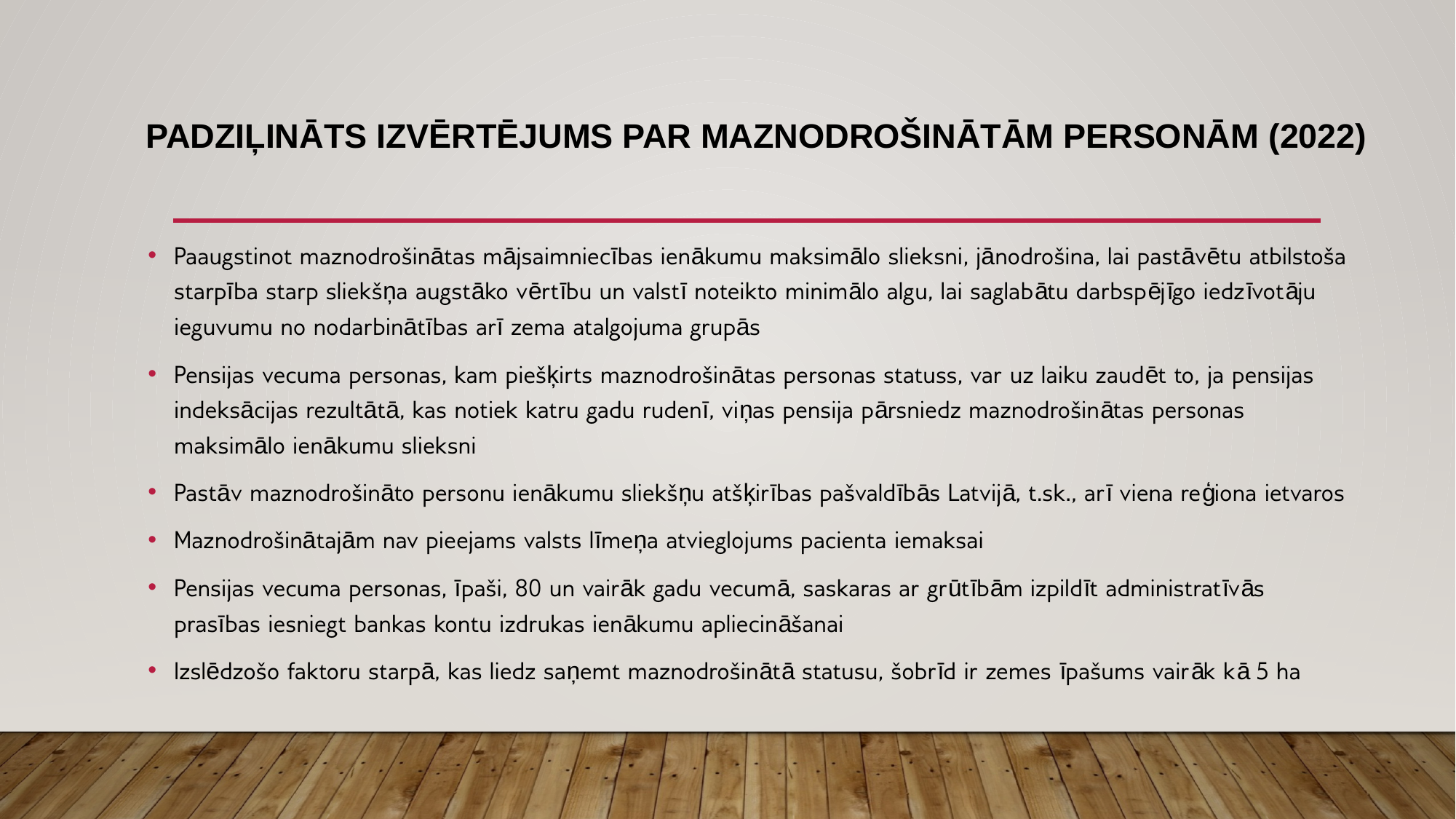

# padziļināts izvērtējums par maznodrošinātām personām (2022)
Paaugstinot maznodrošinātas mājsaimniecības ienākumu maksimālo slieksni, jānodrošina, lai pastāvētu atbilstoša starpība starp sliekšņa augstāko vērtību un valstī noteikto minimālo algu, lai saglabātu darbspējīgo iedzīvotāju ieguvumu no nodarbinātības arī zema atalgojuma grupās
Pensijas vecuma personas, kam piešķirts maznodrošinātas personas statuss, var uz laiku zaudēt to, ja pensijas indeksācijas rezultātā, kas notiek katru gadu rudenī, viņas pensija pārsniedz maznodrošinātas personas maksimālo ienākumu slieksni
Pastāv maznodrošināto personu ienākumu sliekšņu atšķirības pašvaldībās Latvijā, t.sk., arī viena reģiona ietvaros
Maznodrošinātajām nav pieejams valsts līmeņa atvieglojums pacienta iemaksai
Pensijas vecuma personas, īpaši, 80 un vairāk gadu vecumā, saskaras ar grūtībām izpildīt administratīvās prasības iesniegt bankas kontu izdrukas ienākumu apliecināšanai
Izslēdzošo faktoru starpā, kas liedz saņemt maznodrošinātā statusu, šobrīd ir zemes īpašums vairāk kā 5 ha